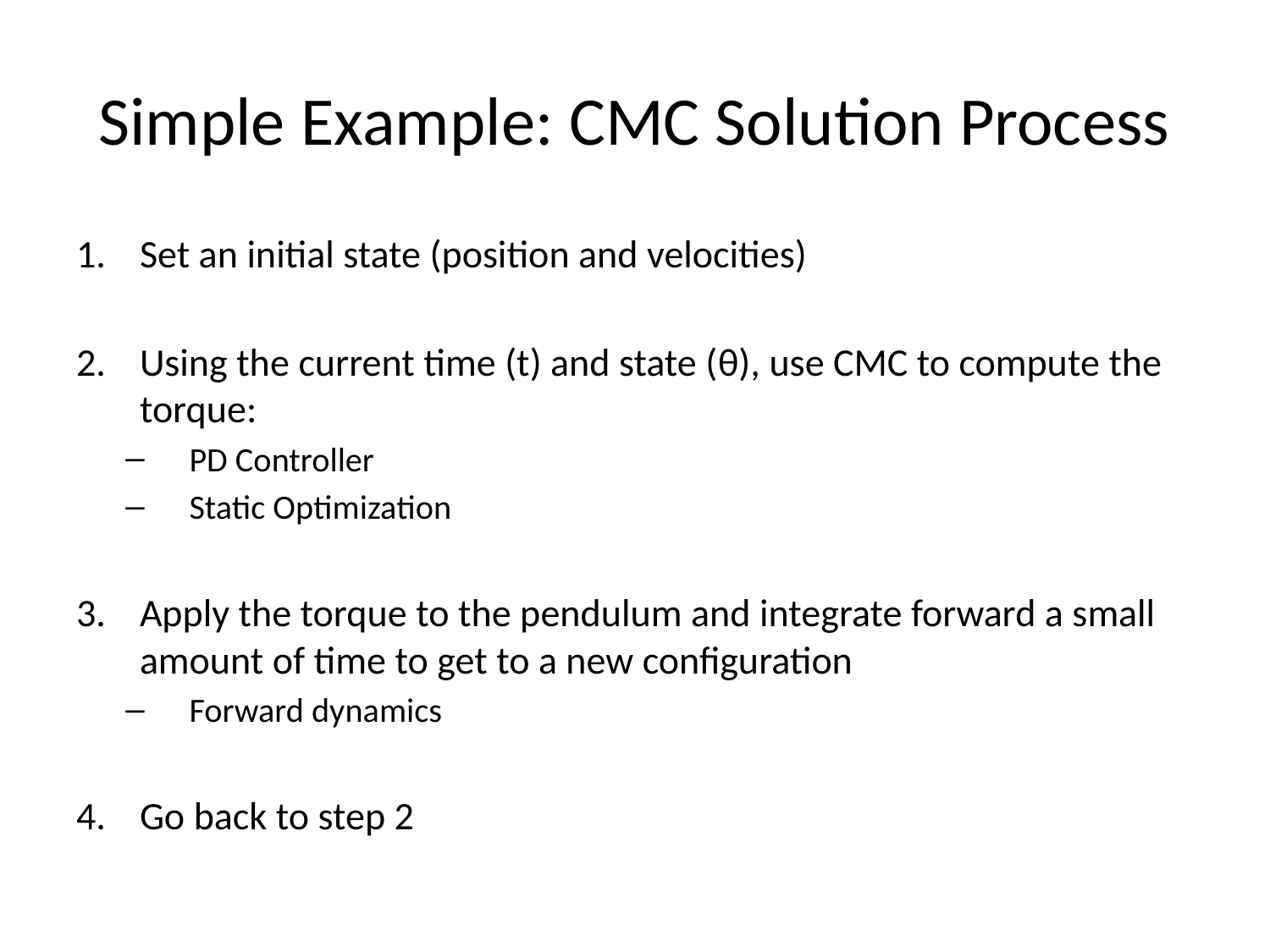

# Simple Example: CMC Solution Process
Set an initial state (position and velocities)

Using the current time (t) and state (θ), use CMC to compute the torque:
PD Controller
Static Optimization

Apply the torque to the pendulum and integrate forward a small amount of time to get to a new configuration
Forward dynamics

Go back to step 2